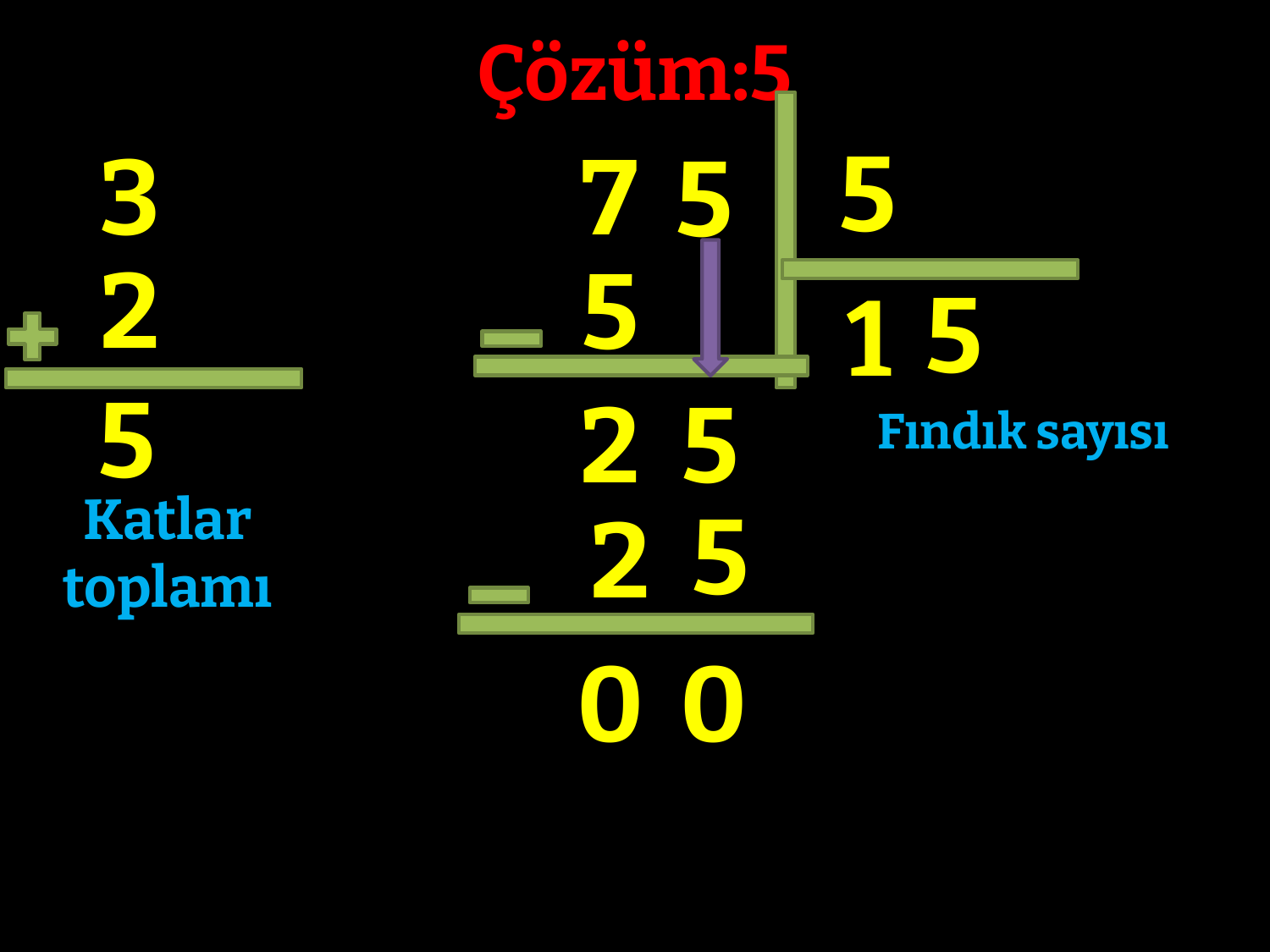

Çözüm:5
5
3
7
5

2
5

5
1
#

5
5
2
Fındık sayısı
Katlar toplamı
5
2

0
0